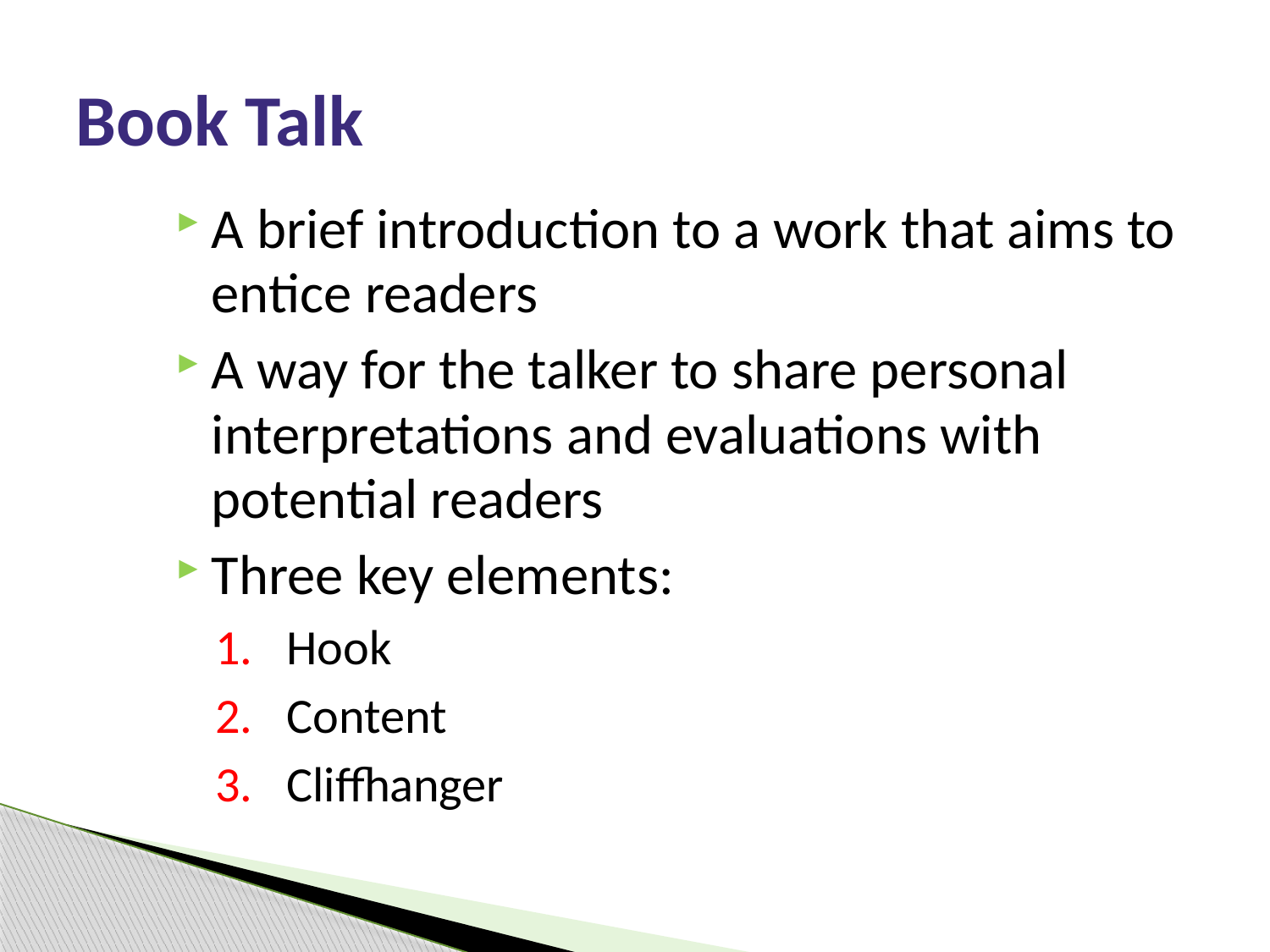

# Book Talk
A brief introduction to a work that aims to entice readers
A way for the talker to share personal interpretations and evaluations with potential readers
Three key elements:
Hook
Content
Cliffhanger